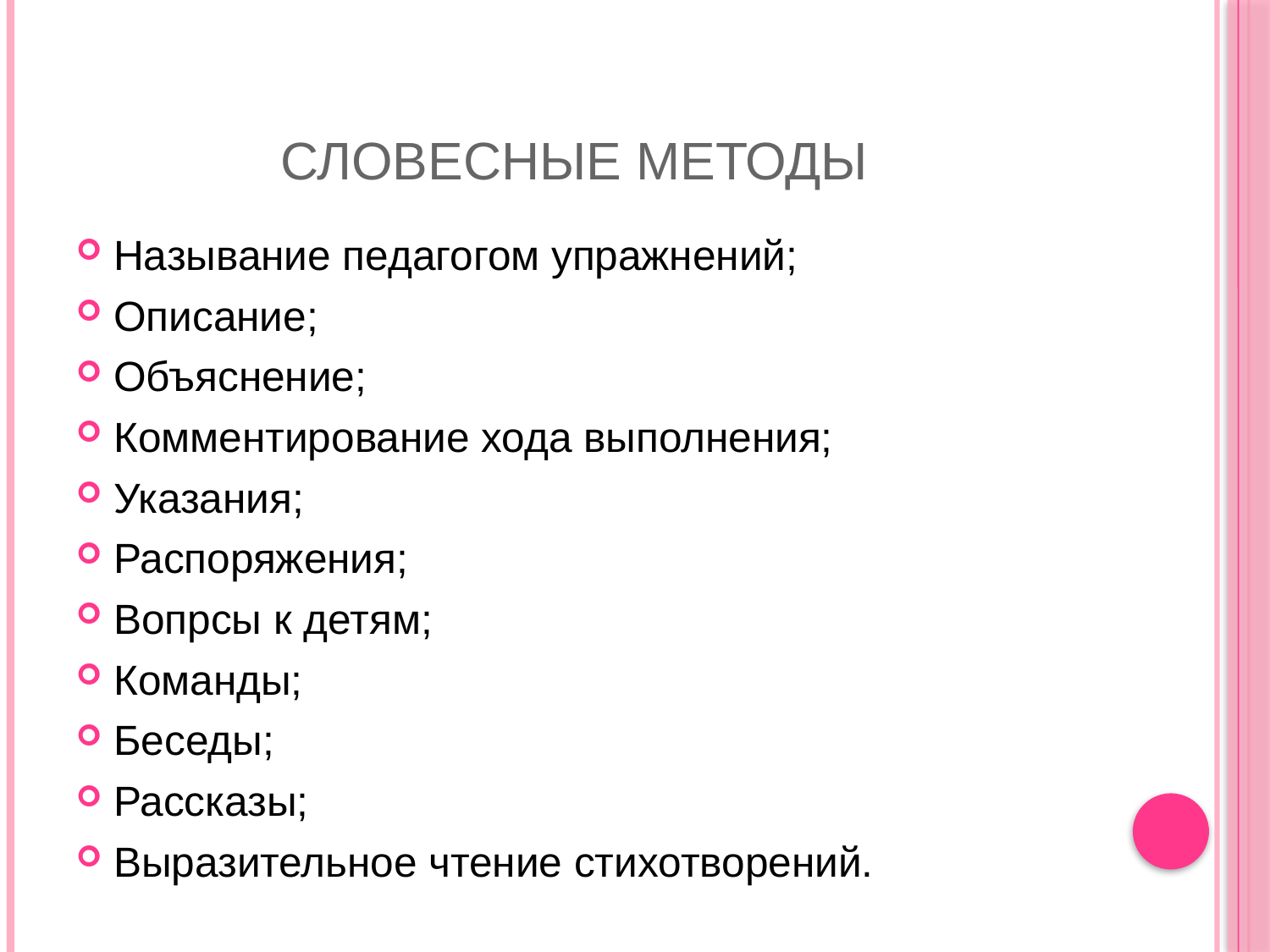

# Словесные методы
Называние педагогом упражнений;
Описание;
Объяснение;
Комментирование хода выполнения;
Указания;
Распоряжения;
Вопрсы к детям;
Команды;
Беседы;
Рассказы;
Выразительное чтение стихотворений.